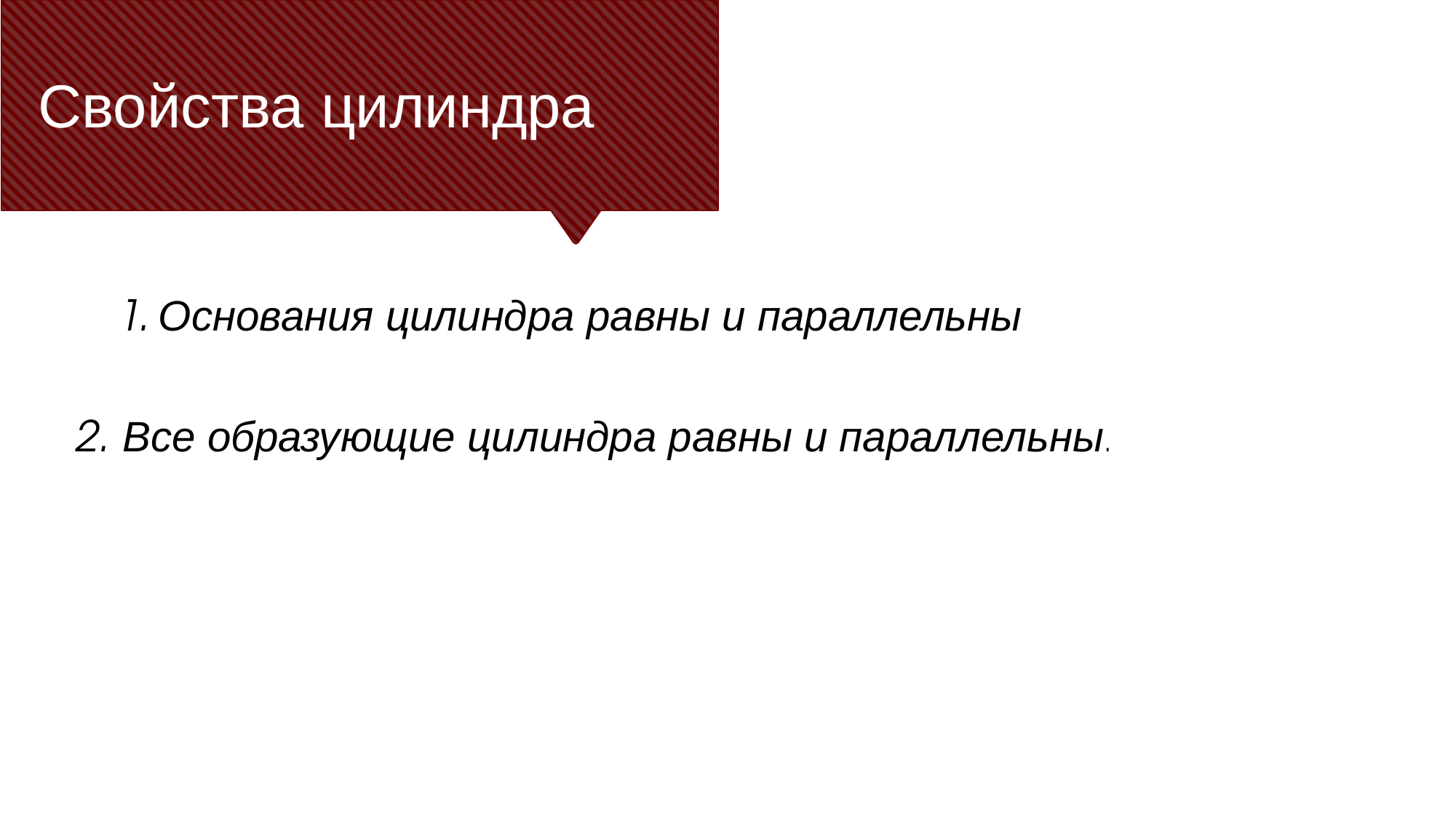

# Свойства цилиндра
Основания цилиндра равны и параллельны
2. Все образующие цилиндра равны и параллельны.